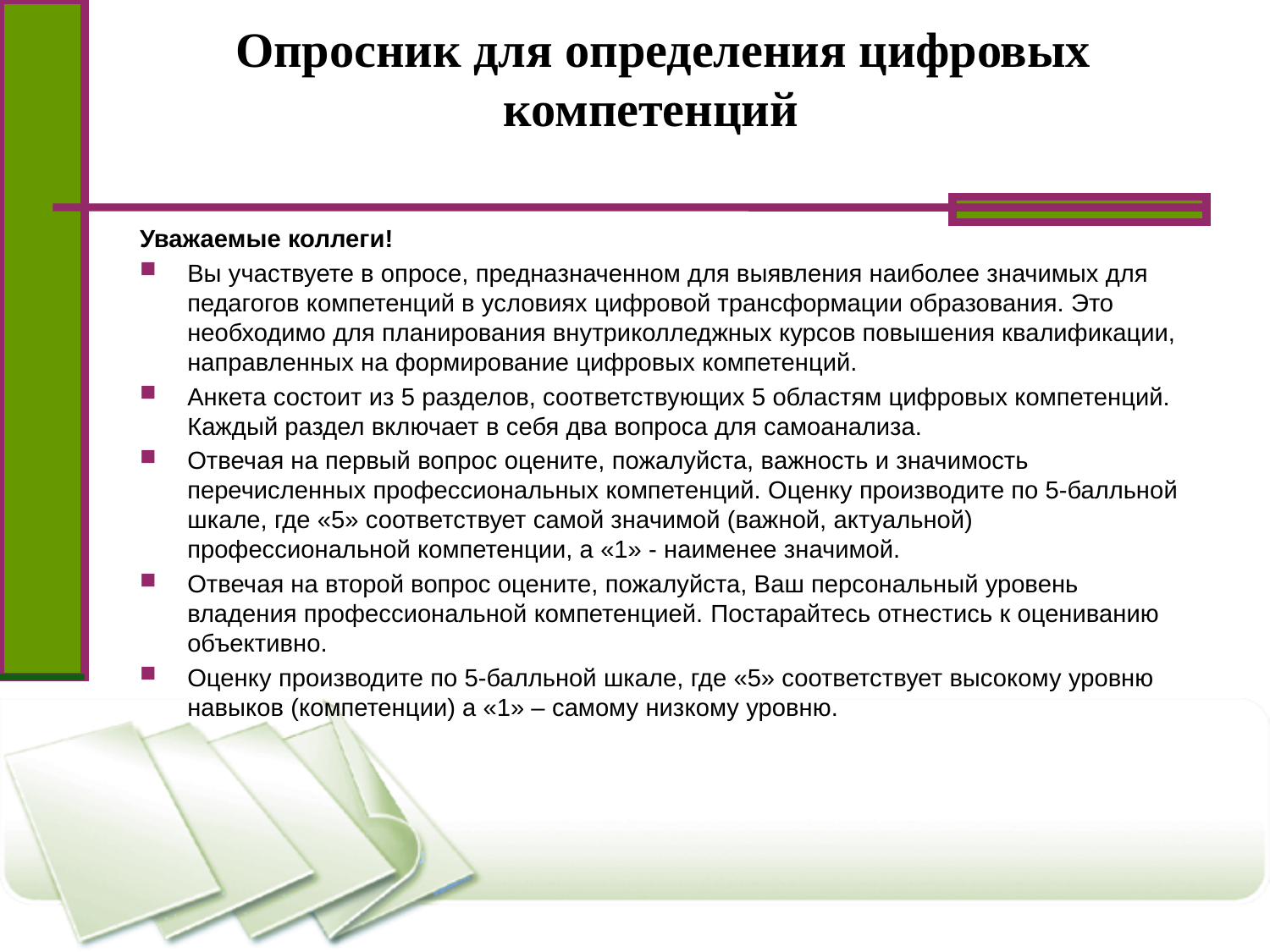

# Опросник для определения цифровых компетенций
Уважаемые коллеги!
Вы участвуете в опросе, предназначенном для выявления наиболее значимых для педагогов компетенций в условиях цифровой трансформации образования. Это необходимо для планирования внутриколледжных курсов повышения квалификации, направленных на формирование цифровых компетенций.
Анкета состоит из 5 разделов, соответствующих 5 областям цифровых компетенций. Каждый раздел включает в себя два вопроса для самоанализа.
Отвечая на первый вопрос оцените, пожалуйста, важность и значимость перечисленных профессиональных компетенций. Оценку производите по 5-балльной шкале, где «5» соответствует самой значимой (важной, актуальной) профессиональной компетенции, а «1» - наименее значимой.
Отвечая на второй вопрос оцените, пожалуйста, Ваш персональный уровень владения профессиональной компетенцией. Постарайтесь отнестись к оцениванию объективно.
Оценку производите по 5-балльной шкале, где «5» соответствует высокому уровню навыков (компетенции) а «1» – самому низкому уровню.